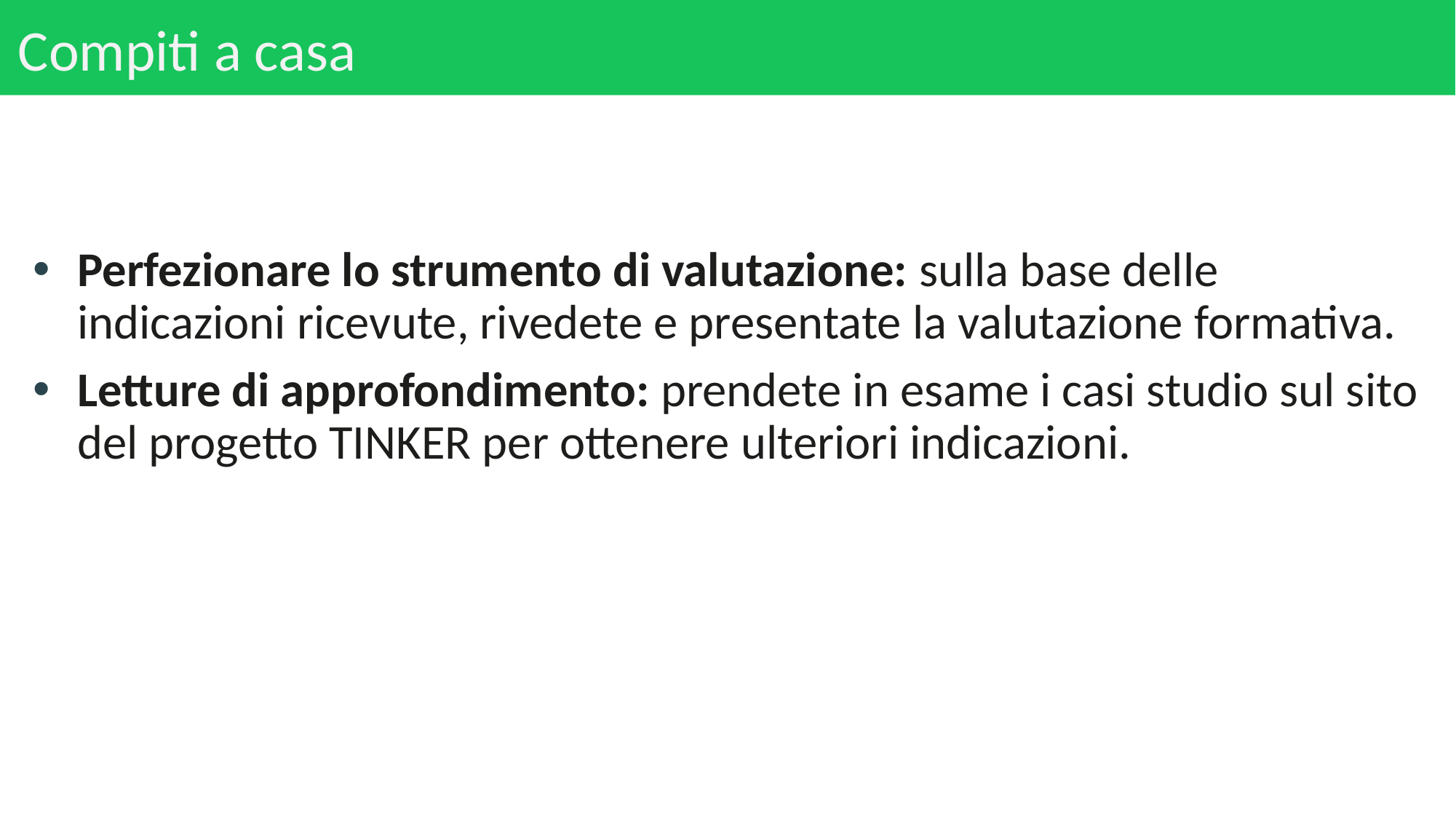

# Compiti a casa

Perfezionare lo strumento di valutazione: sulla base delle indicazioni ricevute, rivedete e presentate la valutazione formativa.
Letture di approfondimento: prendete in esame i casi studio sul sito del progetto TINKER per ottenere ulteriori indicazioni.